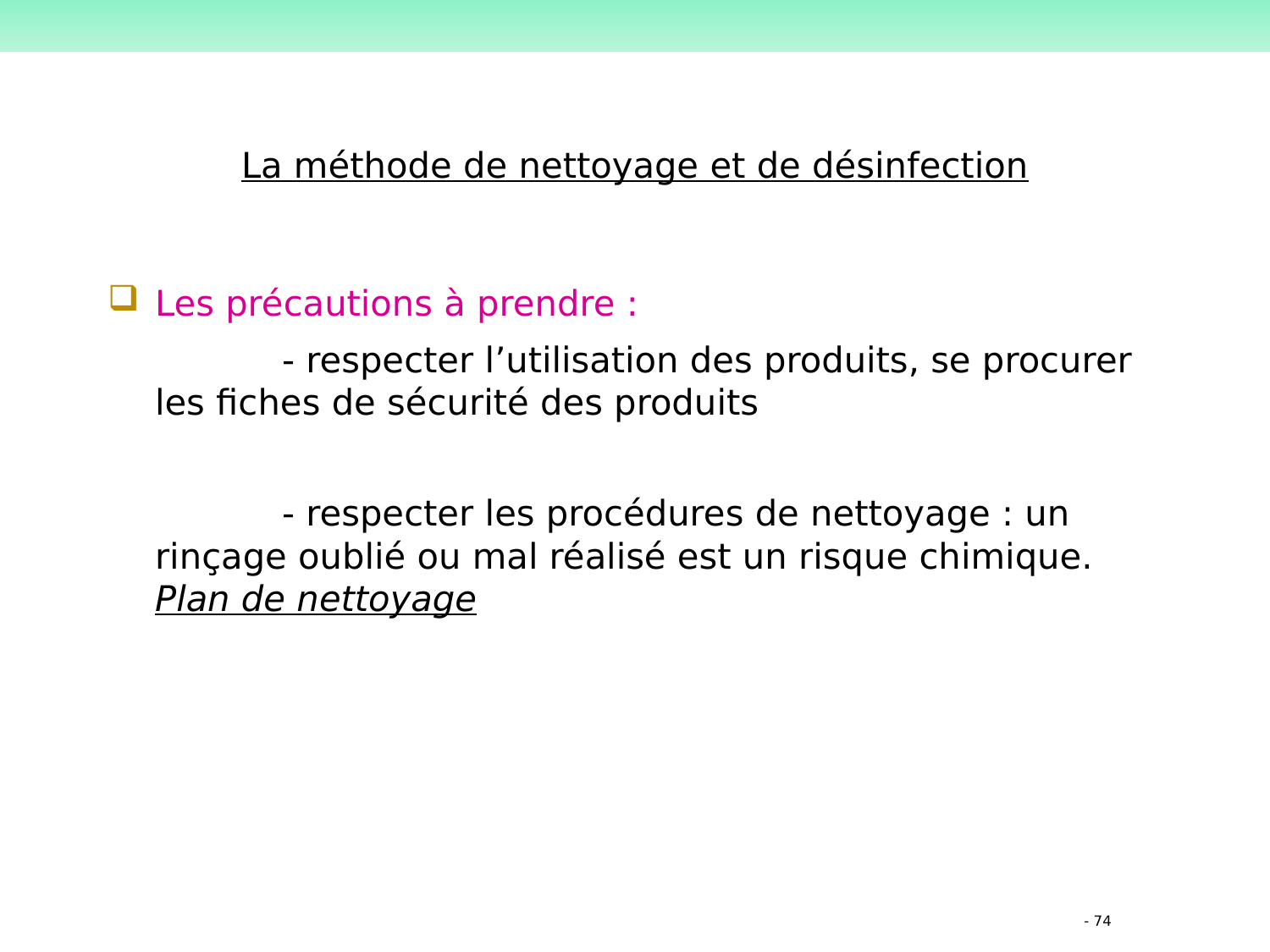

La méthode de nettoyage et de désinfection
Les précautions à prendre :
		- respecter l’utilisation des produits, se procurer les fiches de sécurité des produits

		- respecter les procédures de nettoyage : un rinçage oublié ou mal réalisé est un risque chimique. Plan de nettoyage